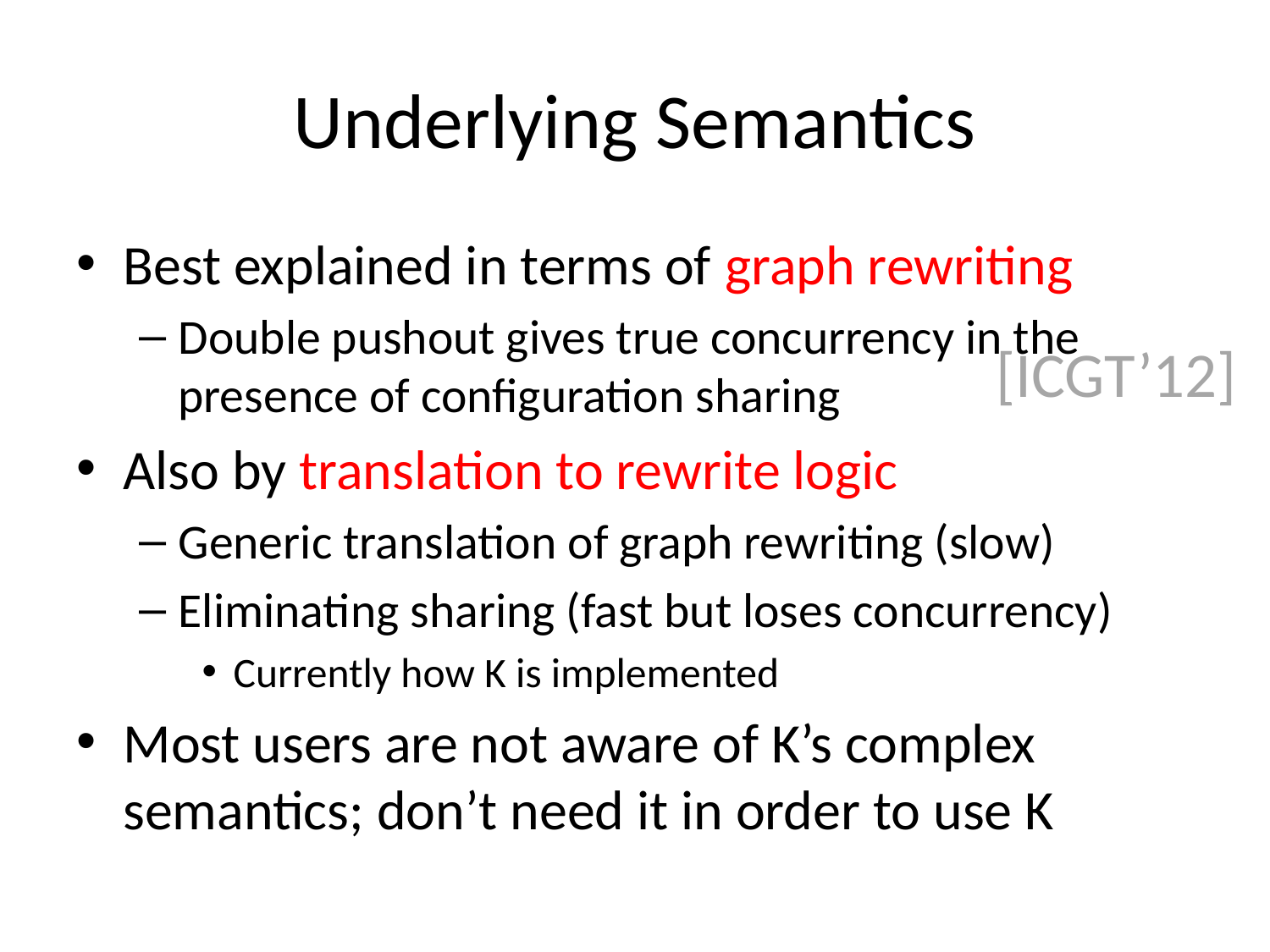

# Underlying Semantics
Best explained in terms of graph rewriting
Double pushout gives true concurrency in the presence of configuration sharing
Also by translation to rewrite logic
Generic translation of graph rewriting (slow)
Eliminating sharing (fast but loses concurrency)
Currently how K is implemented
Most users are not aware of K’s complex semantics; don’t need it in order to use K
[ICGT’12]